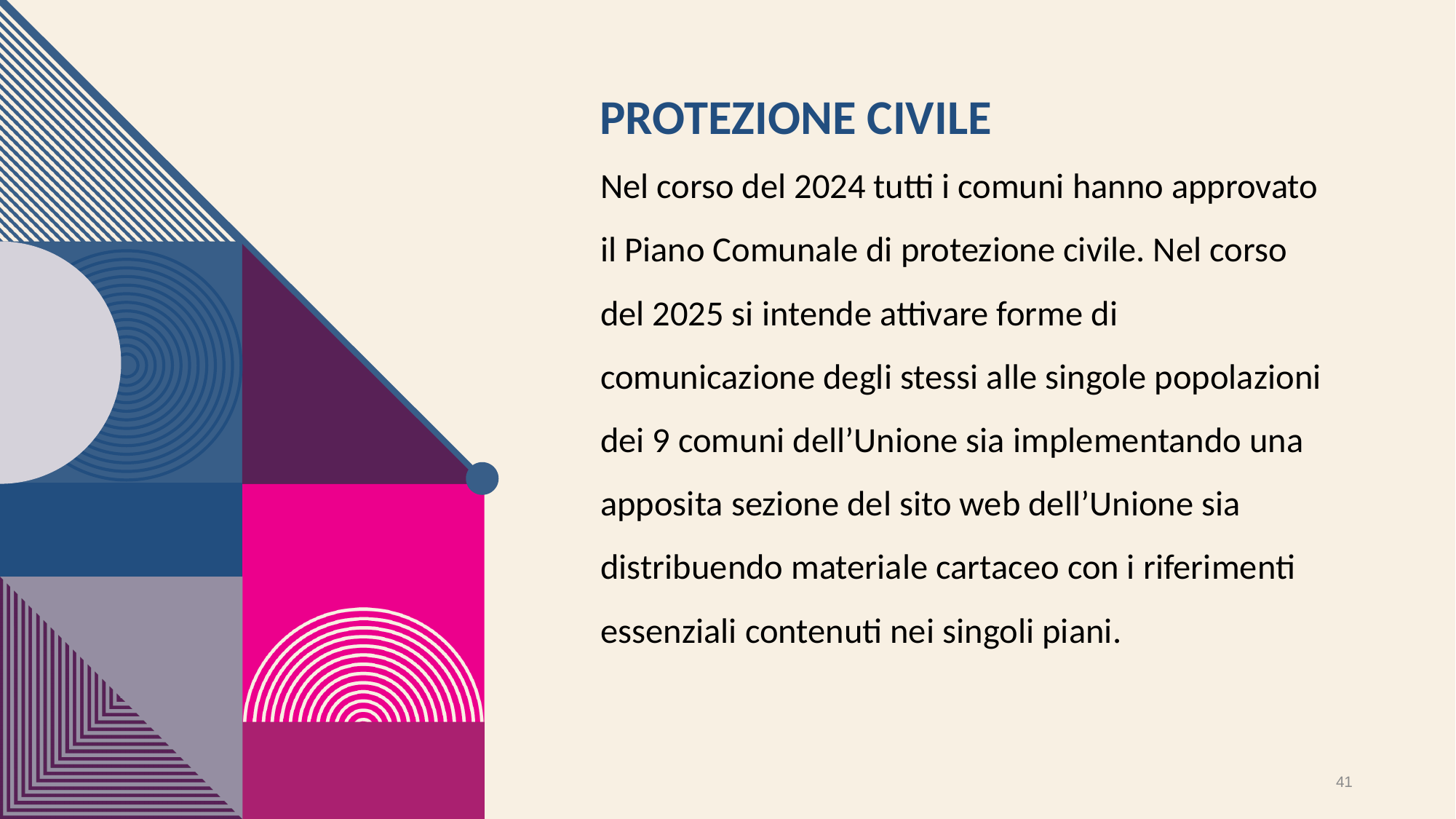

# Protezione civile
Nel corso del 2024 tutti i comuni hanno approvato il Piano Comunale di protezione civile. Nel corso del 2025 si intende attivare forme di comunicazione degli stessi alle singole popolazioni dei 9 comuni dell’Unione sia implementando una apposita sezione del sito web dell’Unione sia distribuendo materiale cartaceo con i riferimenti essenziali contenuti nei singoli piani.

41